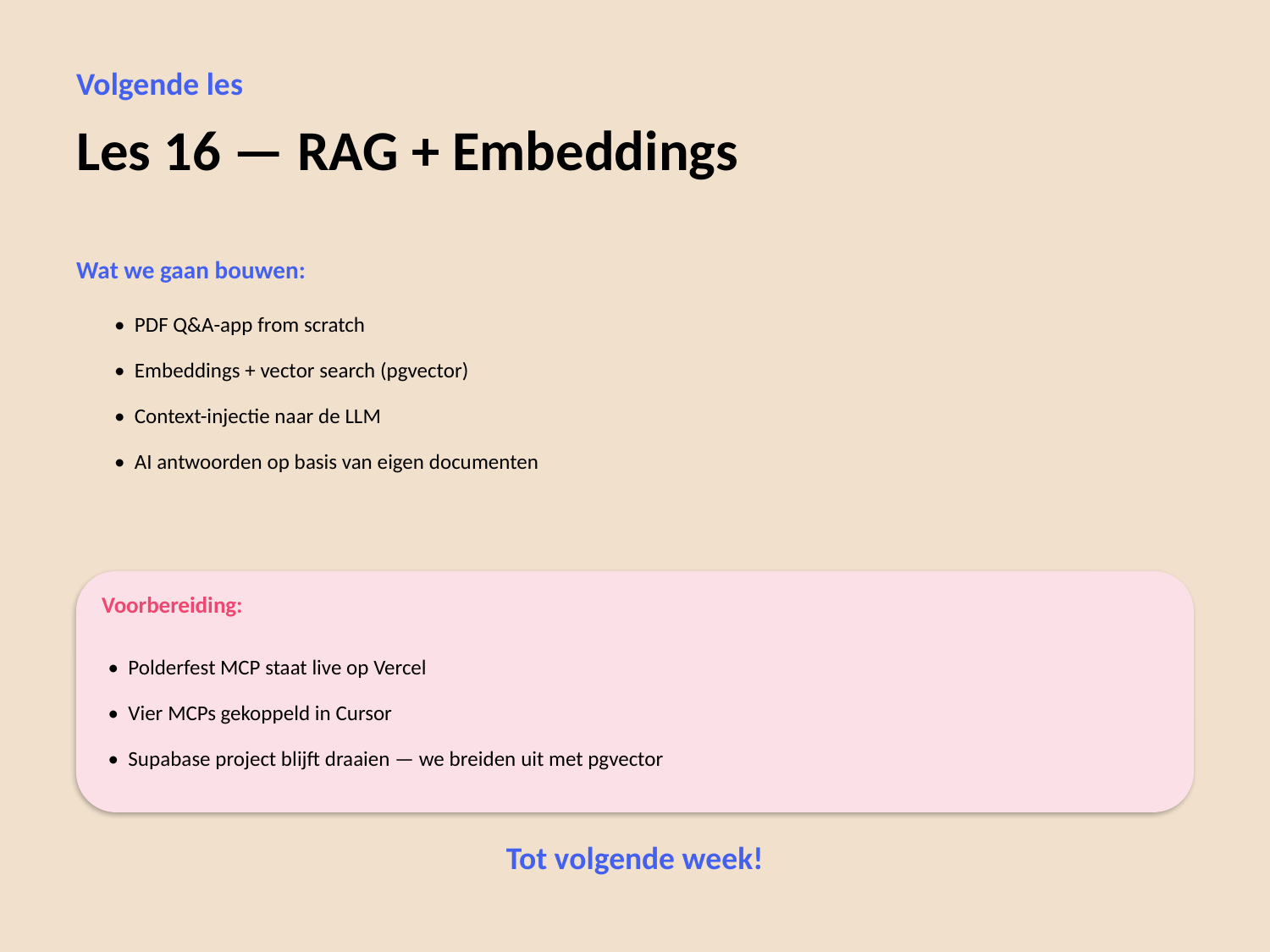

Volgende les
Les 16 — RAG + Embeddings
Wat we gaan bouwen:
•  PDF Q&A-app from scratch
•  Embeddings + vector search (pgvector)
•  Context-injectie naar de LLM
•  AI antwoorden op basis van eigen documenten

Voorbereiding:
•  Polderfest MCP staat live op Vercel
•  Vier MCPs gekoppeld in Cursor
•  Supabase project blijft draaien — we breiden uit met pgvector
Tot volgende week!